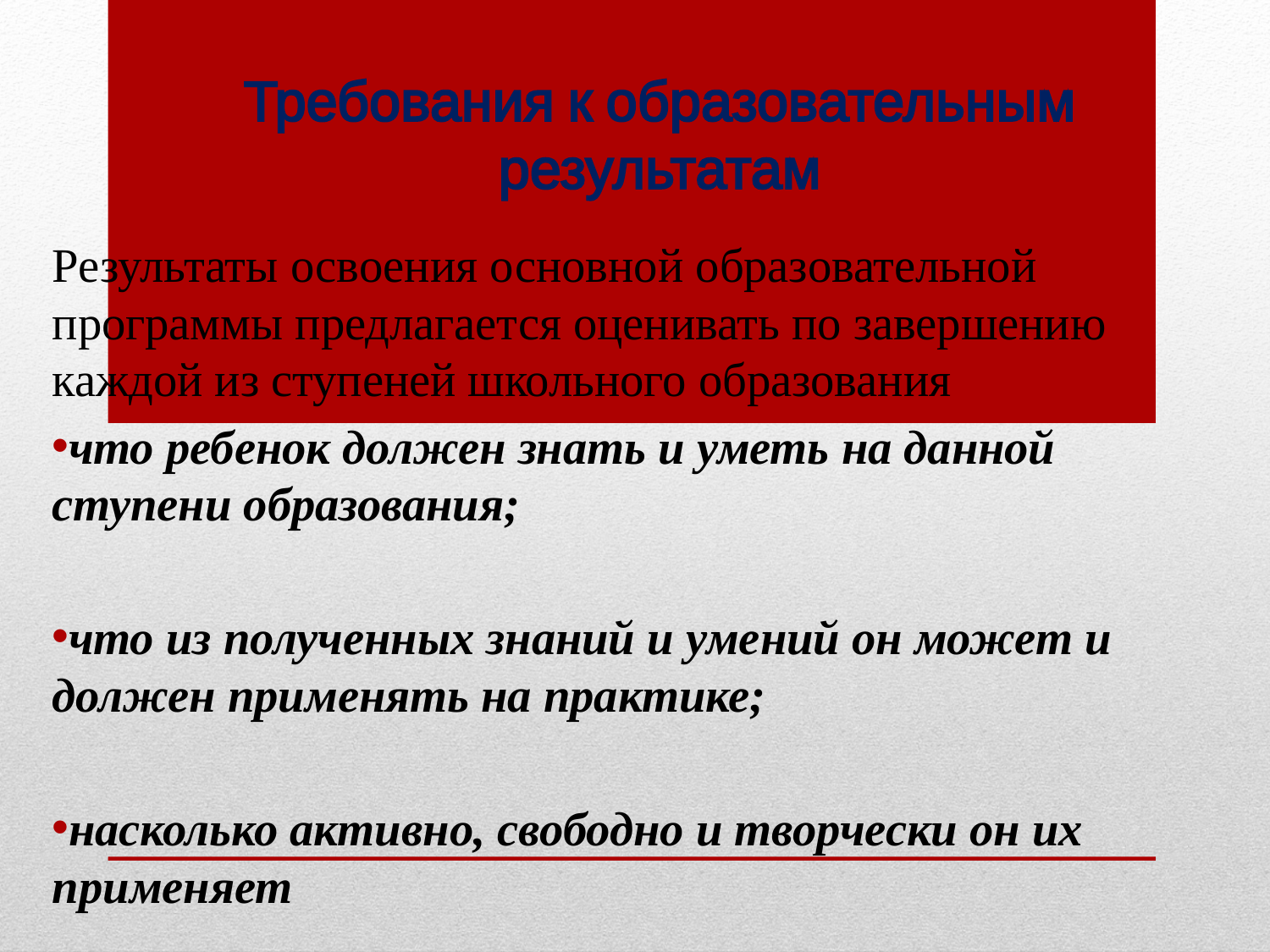

# Требования к образовательным результатам
Результаты освоения основной образовательной программы предлагается оценивать по завершению каждой из ступеней школьного образования
что ребенок должен знать и уметь на данной ступени образования;

что из полученных знаний и умений он может и должен применять на практике;

насколько активно, свободно и творчески он их применяет